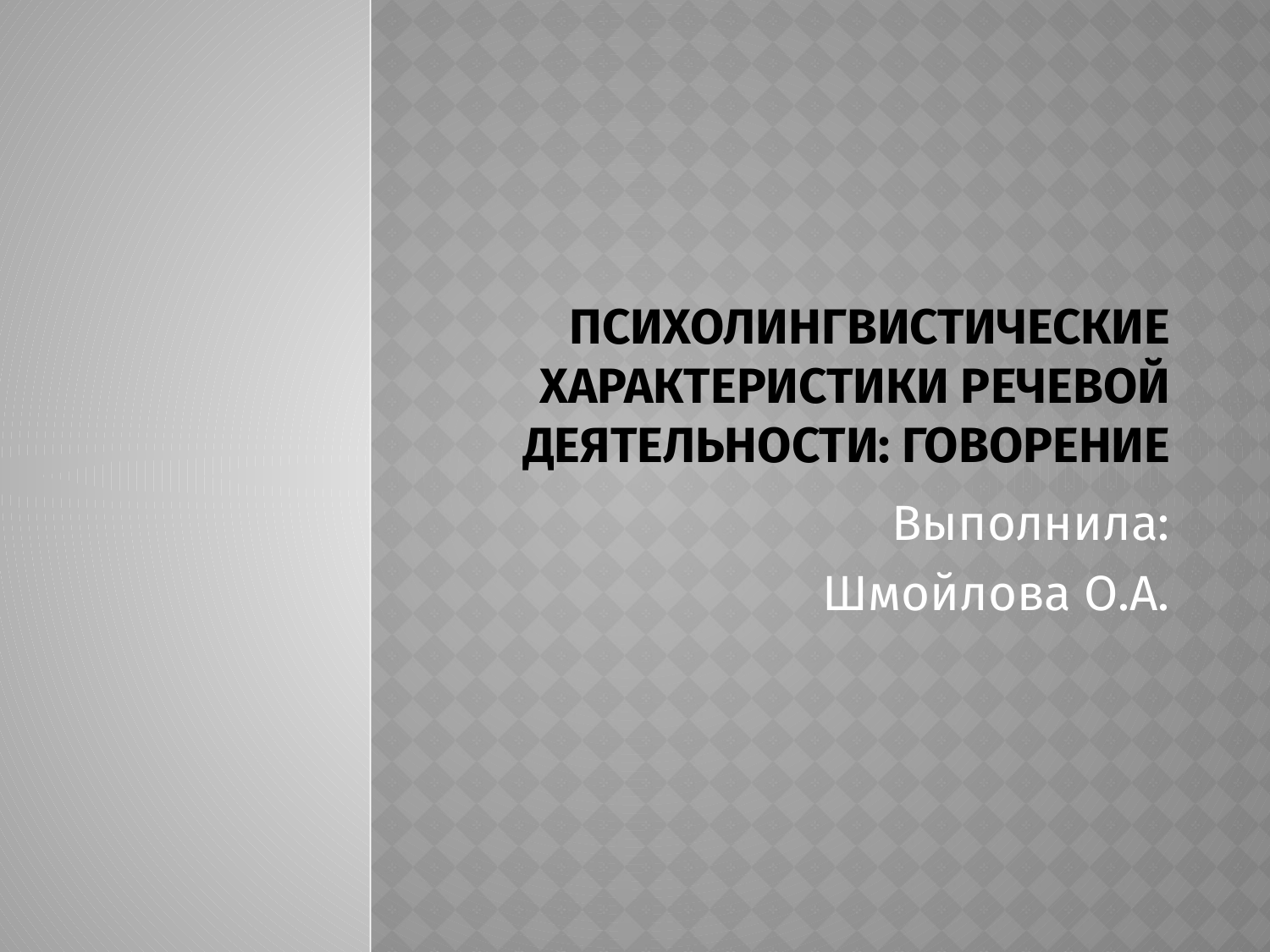

# Психолингвистические характеристики речевой деятельности: говорение
Выполнила:
Шмойлова О.А.